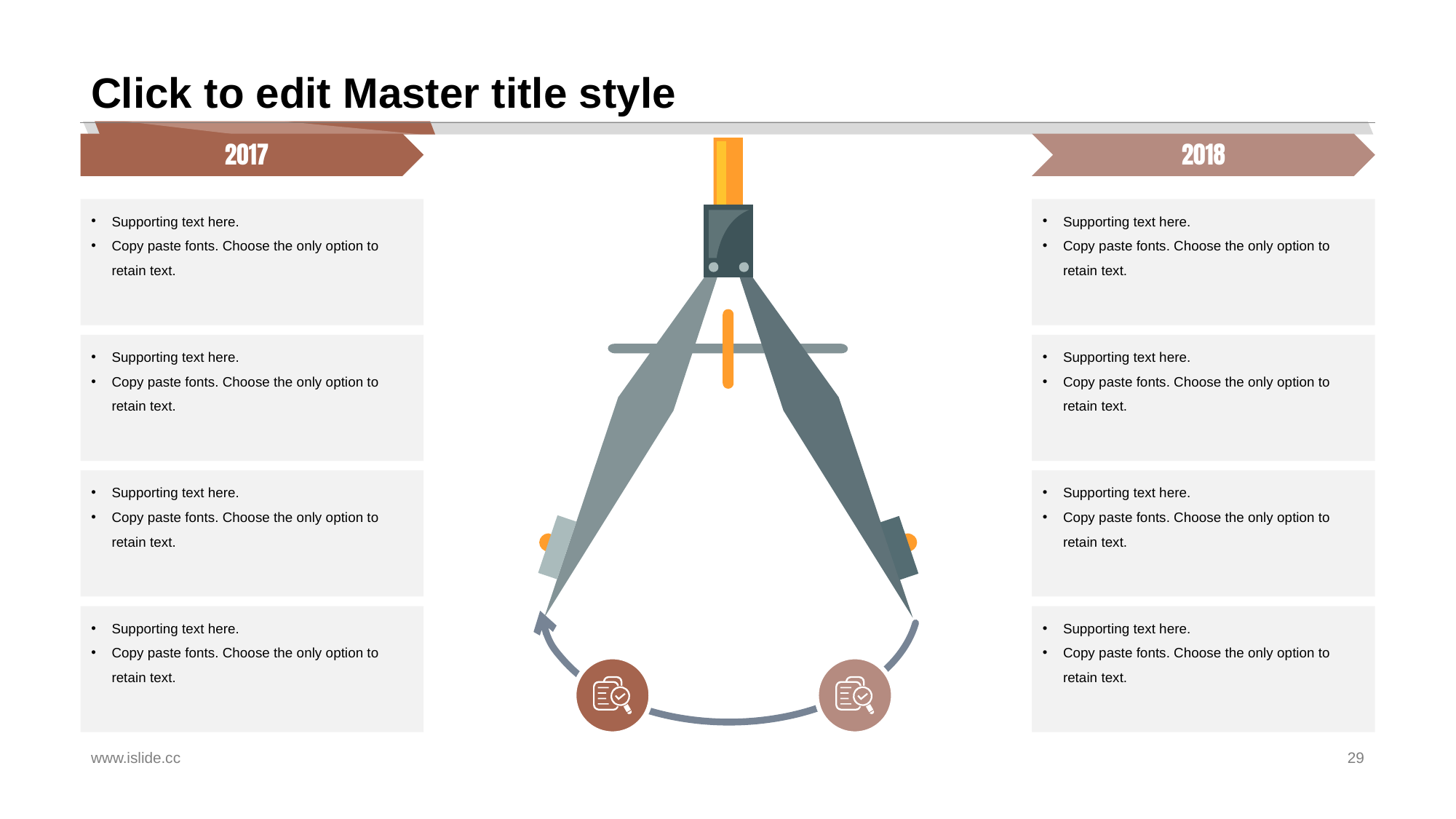

# Click to edit Master title style

2017
2018
Supporting text here.
Copy paste fonts. Choose the only option to retain text.
Supporting text here.
Copy paste fonts. Choose the only option to retain text.
Supporting text here.
Copy paste fonts. Choose the only option to retain text.
Supporting text here.
Copy paste fonts. Choose the only option to retain text.
Supporting text here.
Copy paste fonts. Choose the only option to retain text.
Supporting text here.
Copy paste fonts. Choose the only option to retain text.
Supporting text here.
Copy paste fonts. Choose the only option to retain text.
Supporting text here.
Copy paste fonts. Choose the only option to retain text.
www.islide.cc
29